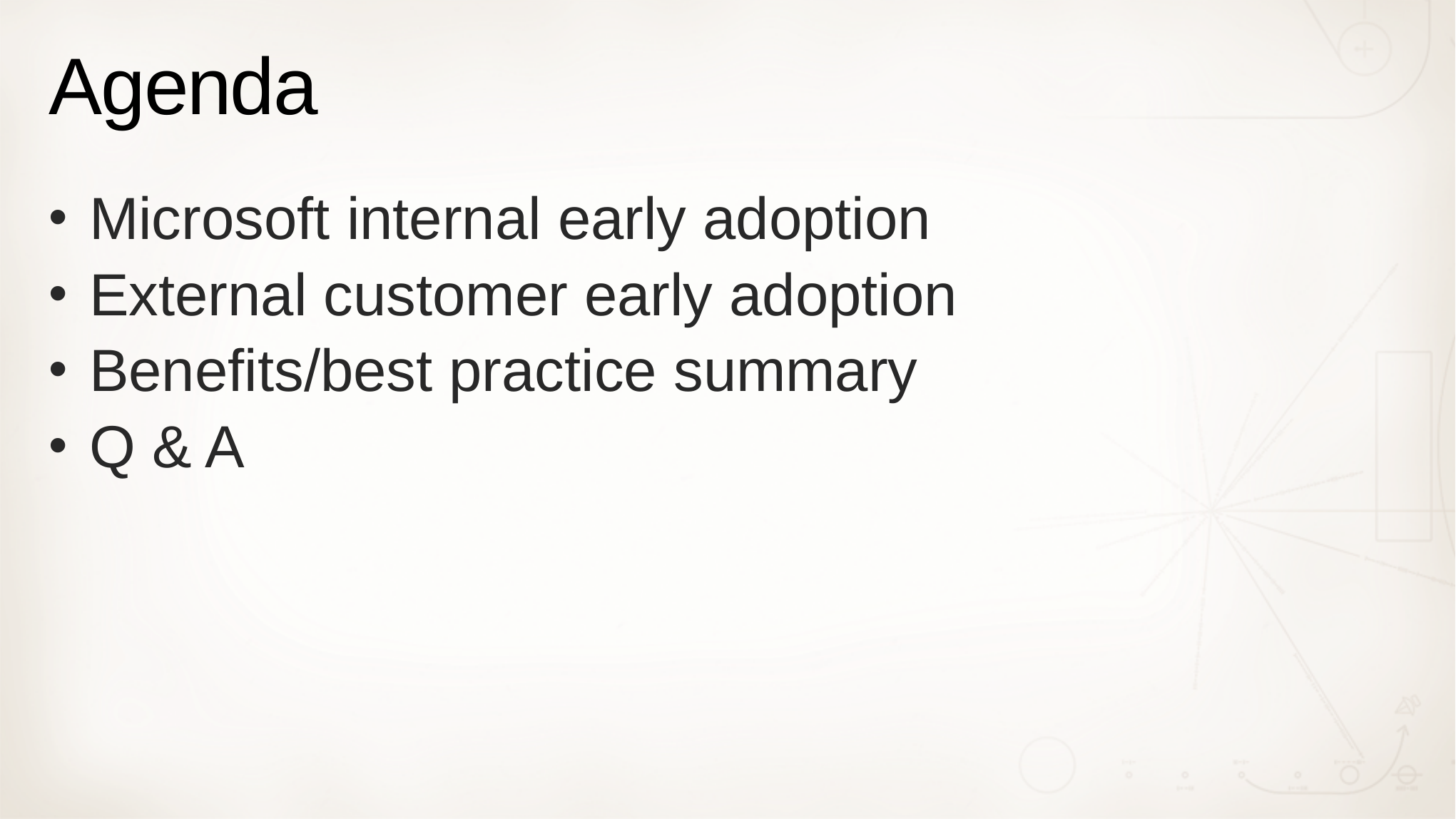

# Agenda
Microsoft internal early adoption
External customer early adoption
Benefits/best practice summary
Q & A